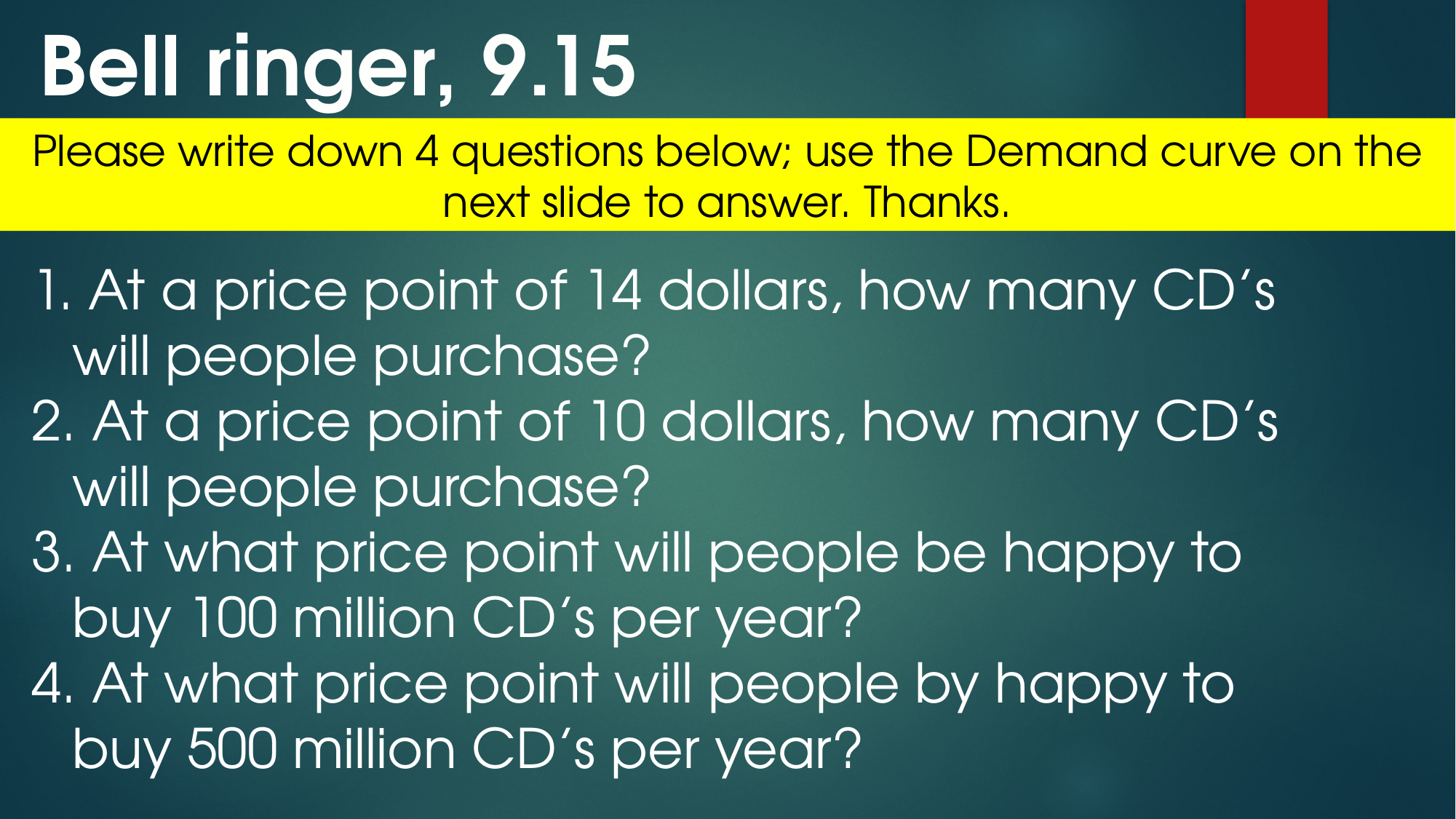

Bell ringer, 9.15
Please write down 4 questions below; use the Demand curve on the next slide to answer. Thanks.
 At a price point of 14 dollars, how many CD’s will people purchase?
 At a price point of 10 dollars, how many CD’s will people purchase?
 At what price point will people be happy to buy 100 million CD’s per year?
 At what price point will people by happy to buy 500 million CD’s per year?